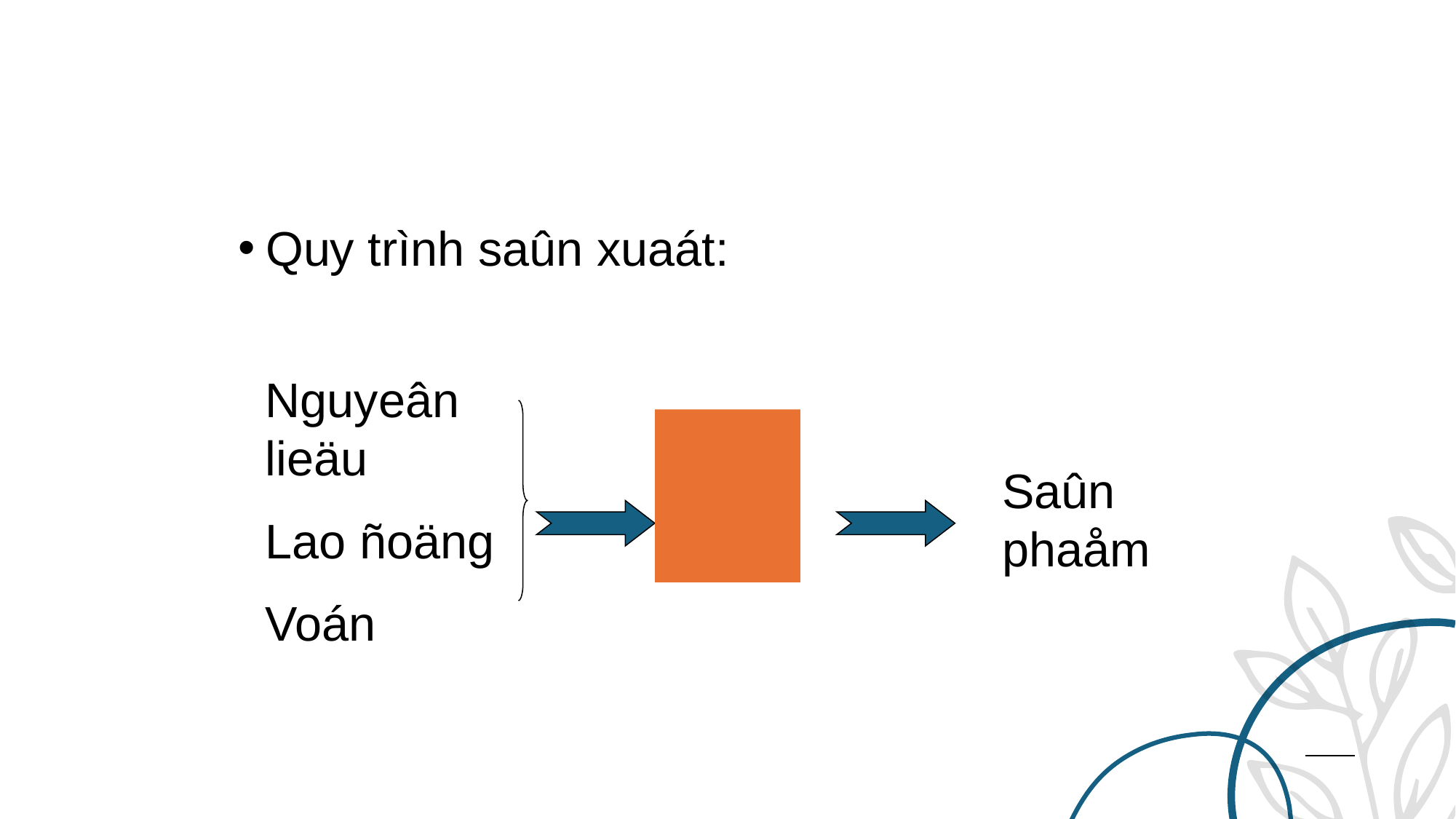

Quy trình saûn xuaát:

Nguyeân lieäu
Lao ñoäng
Voán

Saûn phaåm